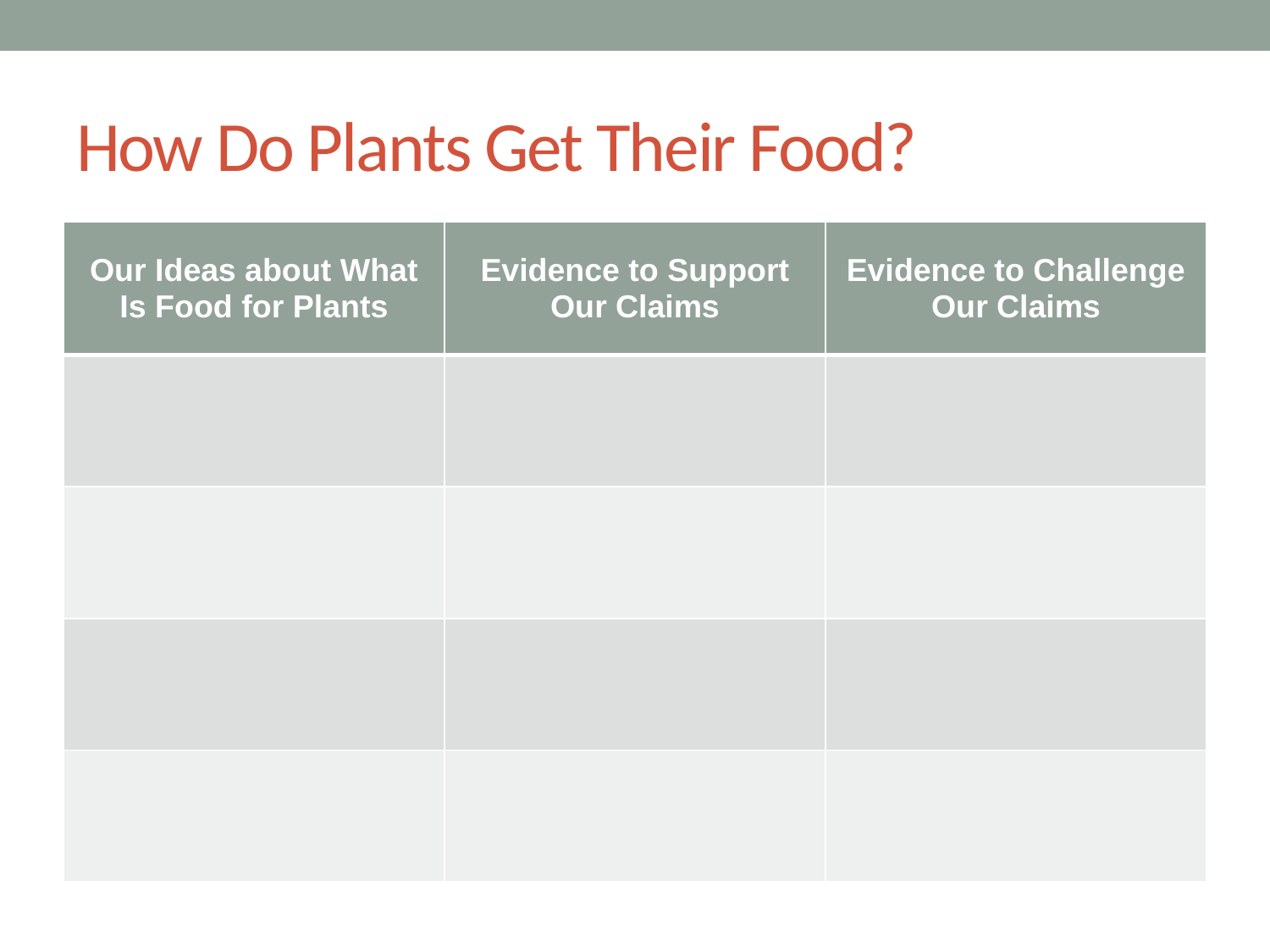

# How Do Plants Get Their Food?
| Our Ideas about What Is Food for Plants | Evidence to Support Our Claims | Evidence to Challenge Our Claims |
| --- | --- | --- |
|  |  |  |
|  |  |  |
|  |  |  |
|  |  |  |